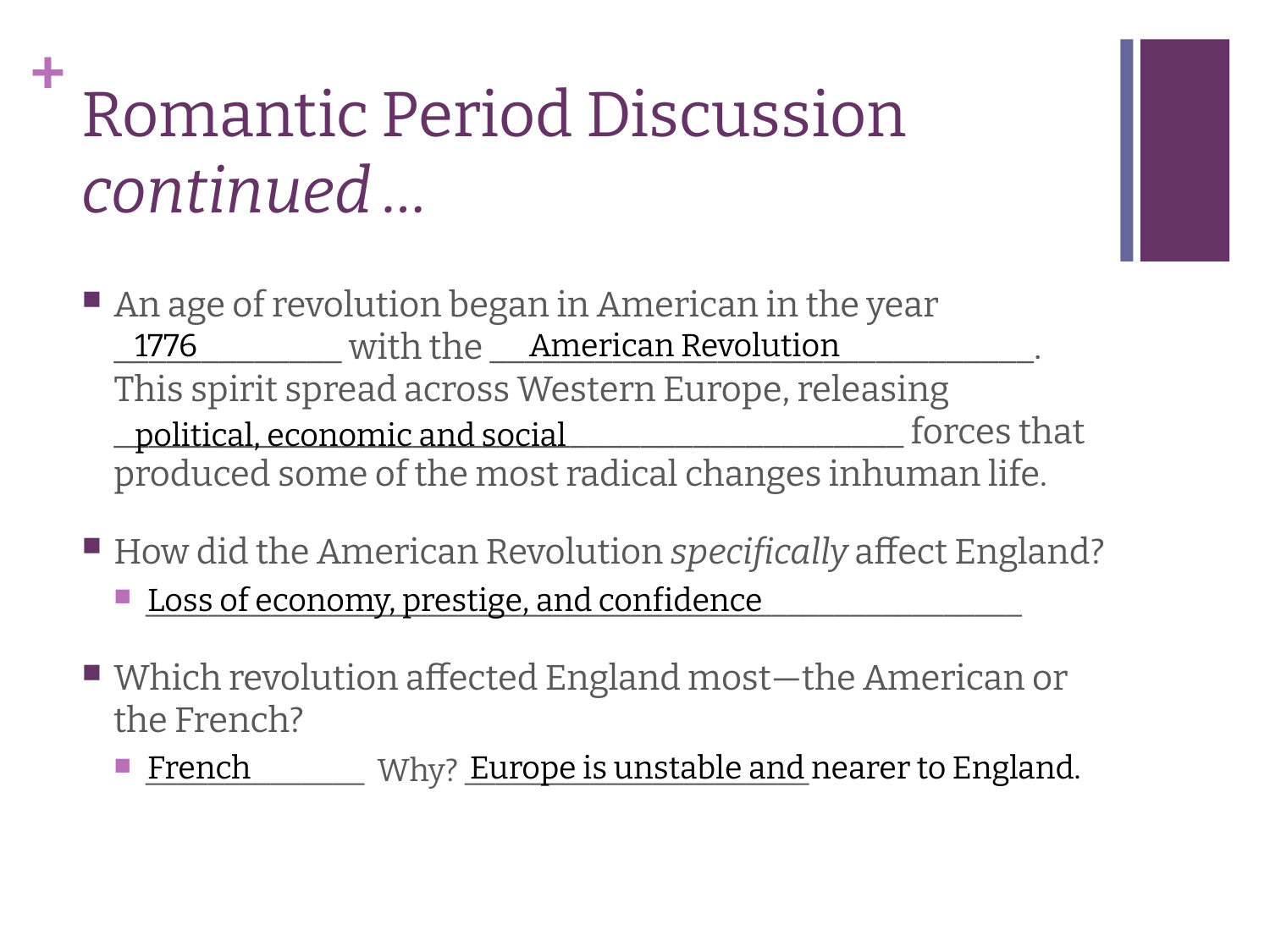

# Romantic Period Discussion continued …
An age of revolution began in American in the year _____________ with the _______________________________.  This spirit spread across Western Europe, releasing _____________________________________________ forces that produced some of the most radical changes inhuman life.
How did the American Revolution specifically affect England?
________________________________________________________
Which revolution affected England most—the American or the French?
______________  Why? ______________________
1776
American Revolution
political, economic and social

Loss of economy, prestige, and confidence
French
Europe is unstable and nearer to England.